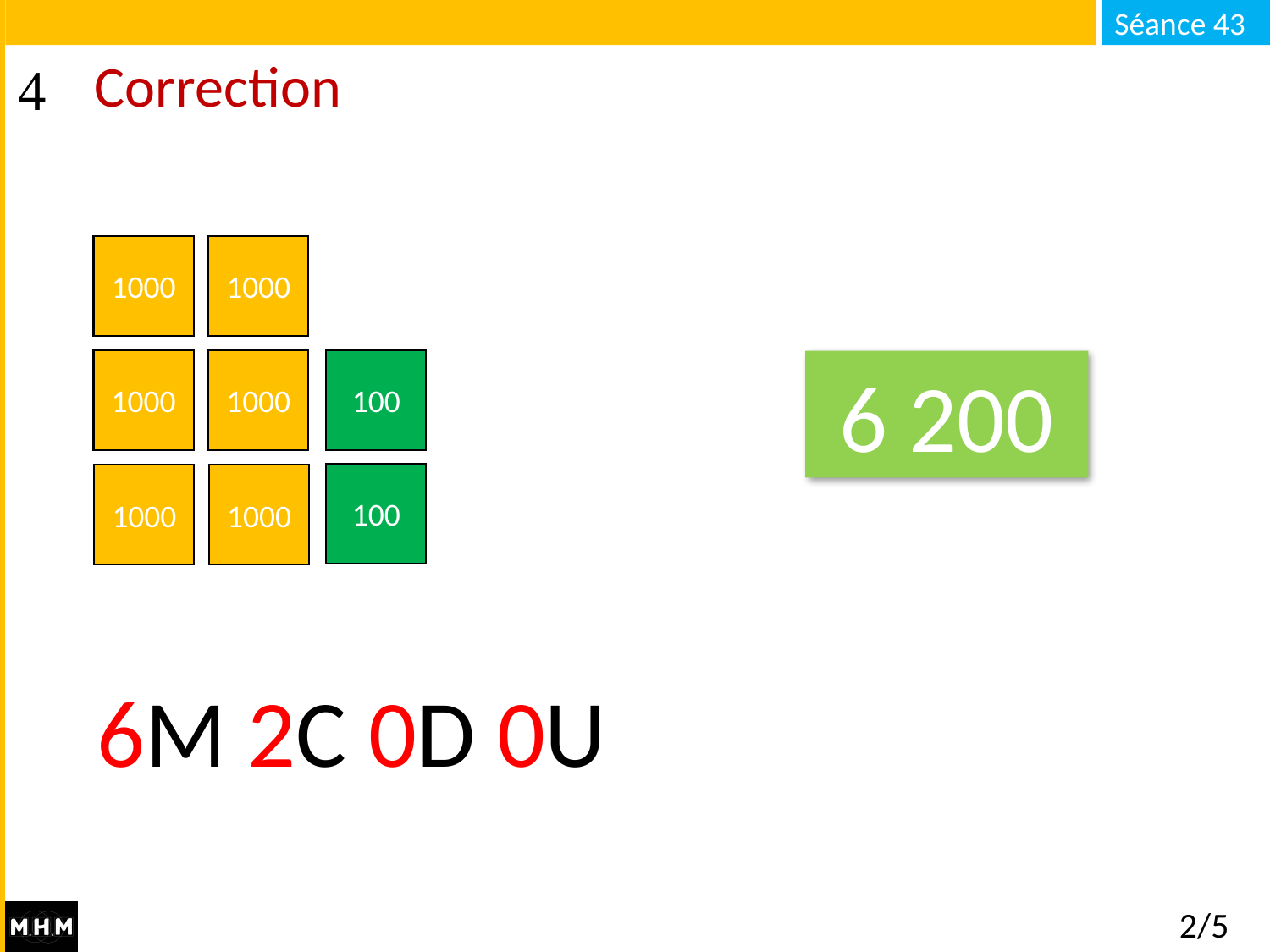

# Correction
1000
1000
1000
1000
100
6 200
100
1000
1000
6M 2C 0D 0U
2/5